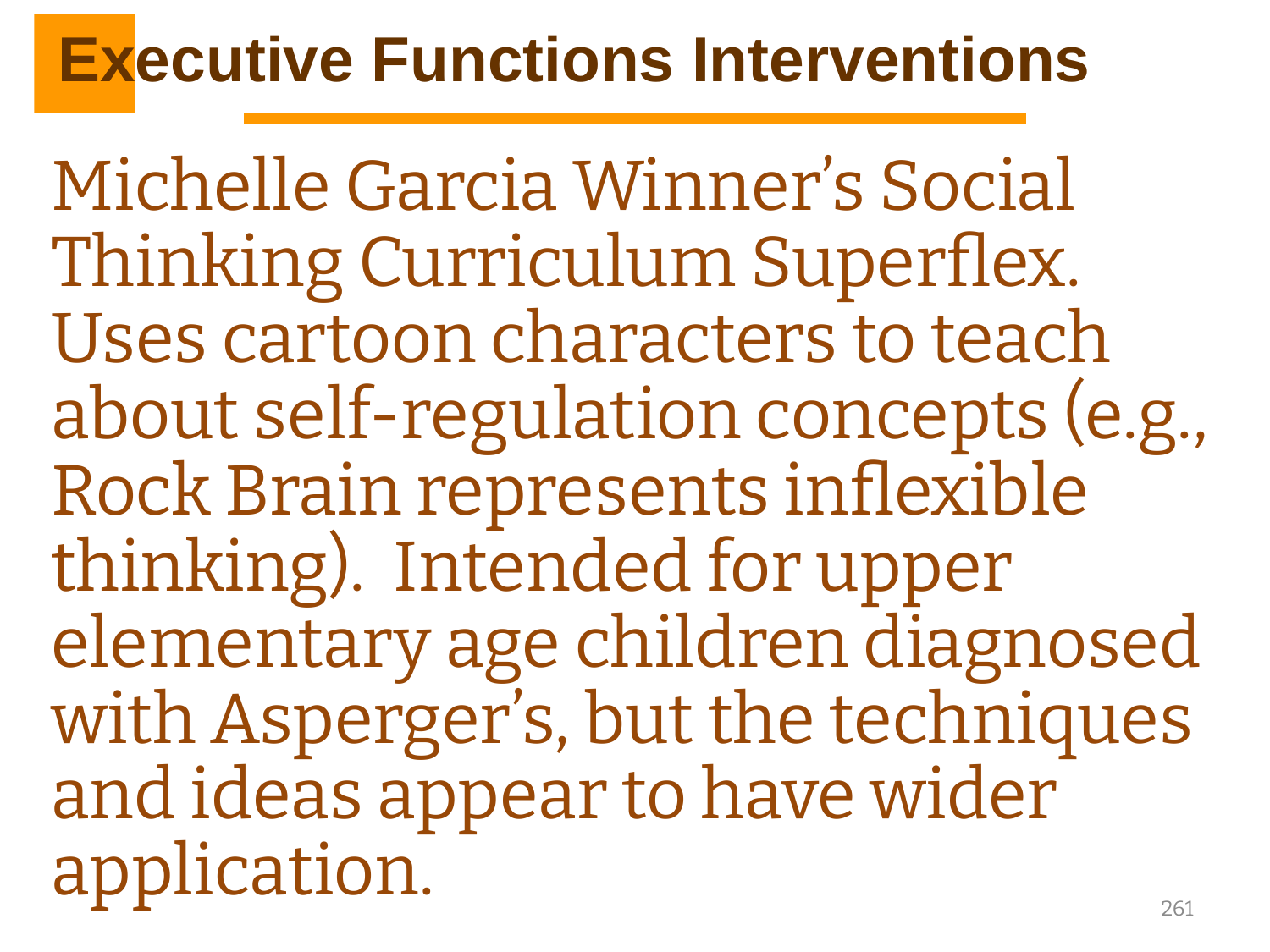

Executive Functions Interventions

Michelle Garcia Winner’s Social Thinking Curriculum Superflex.  Uses cartoon characters to teach about self-regulation concepts (e.g., Rock Brain represents inflexible thinking).  Intended for upper elementary age children diagnosed with Asperger’s, but the techniques and ideas appear to have wider application.
261